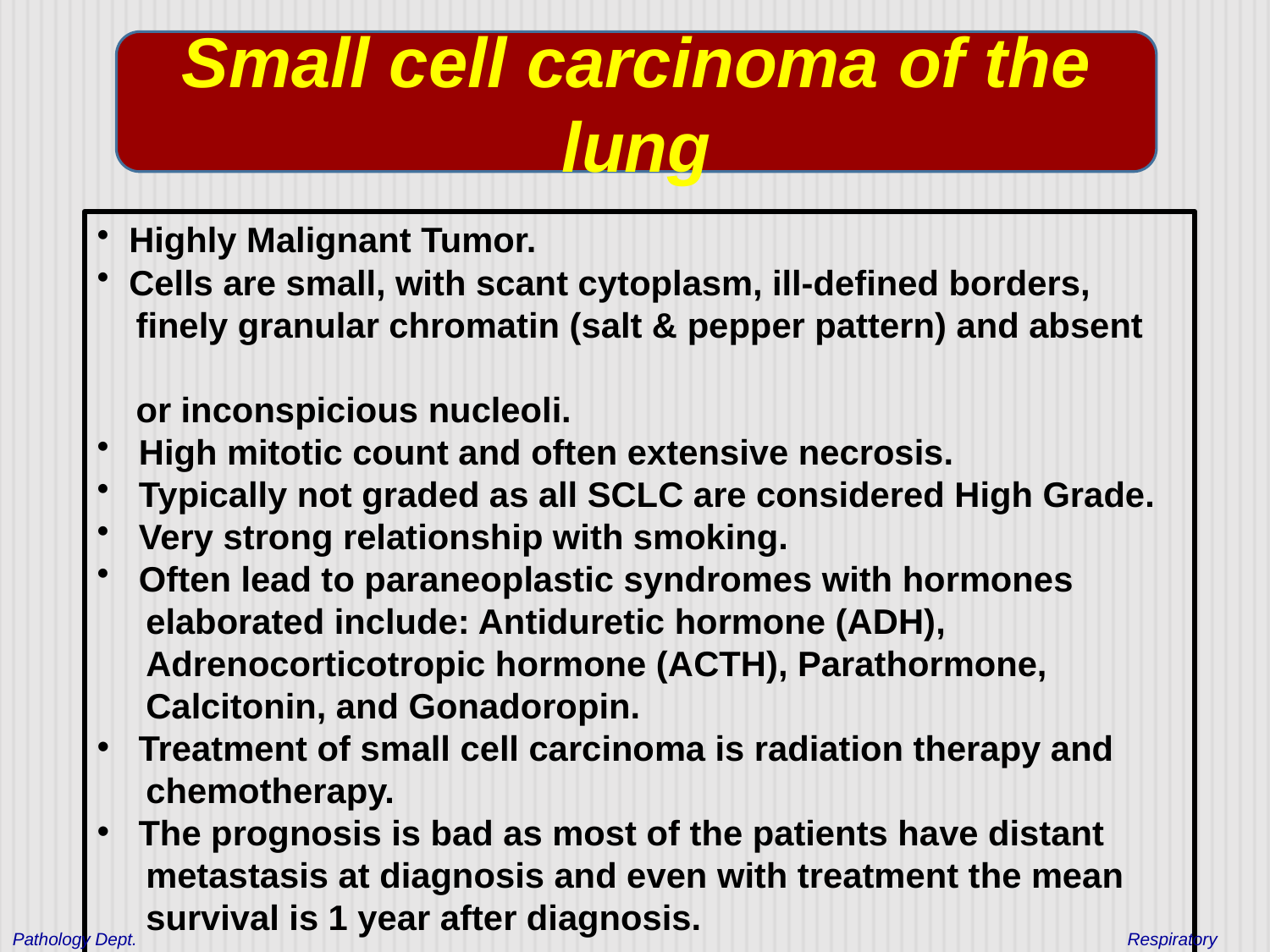

Small cell carcinoma of the lung
  Highly Malignant Tumor.
  Cells are small, with scant cytoplasm, ill-defined borders,
    finely granular chromatin (salt & pepper pattern) and absent
    or inconspicious nucleoli.
   High mitotic count and often extensive necrosis.
   Typically not graded as all SCLC are considered High Grade.
   Very strong relationship with smoking.
   Often lead to paraneoplastic syndromes with hormones
     elaborated include: Antiduretic hormone (ADH),
     Adrenocorticotropic hormone (ACTH), Parathormone,
     Calcitonin, and Gonadoropin.
   Treatment of small cell carcinoma is radiation therapy and
     chemotherapy.
   The prognosis is bad as most of the patients have distant
     metastasis at diagnosis and even with treatment the mean
     survival is 1 year after diagnosis.

Respiratory Block
Pathology Dept. KSU